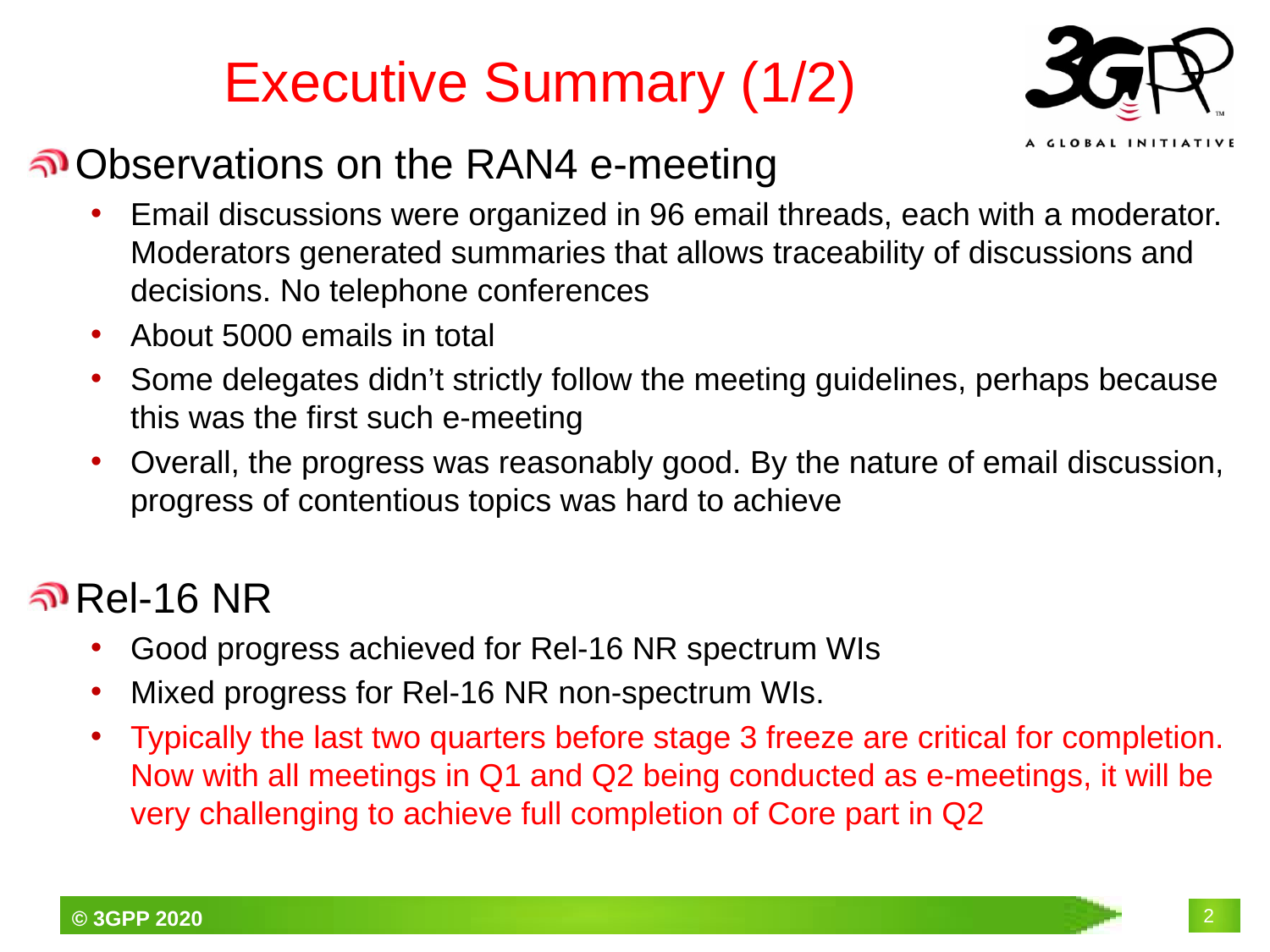

# Executive Summary (1/2)

Observations on the RAN4 e-meeting
Email discussions were organized in 96 email threads, each with a moderator. Moderators generated summaries that allows traceability of discussions and decisions. No telephone conferences
About 5000 emails in total
Some delegates didn’t strictly follow the meeting guidelines, perhaps because this was the first such e-meeting
Overall, the progress was reasonably good. By the nature of email discussion, progress of contentious topics was hard to achieve

Rel-16 NR
Good progress achieved for Rel-16 NR spectrum WIs
Mixed progress for Rel-16 NR non-spectrum WIs.
Typically the last two quarters before stage 3 freeze are critical for completion. Now with all meetings in Q1 and Q2 being conducted as e-meetings, it will be very challenging to achieve full completion of Core part in Q2